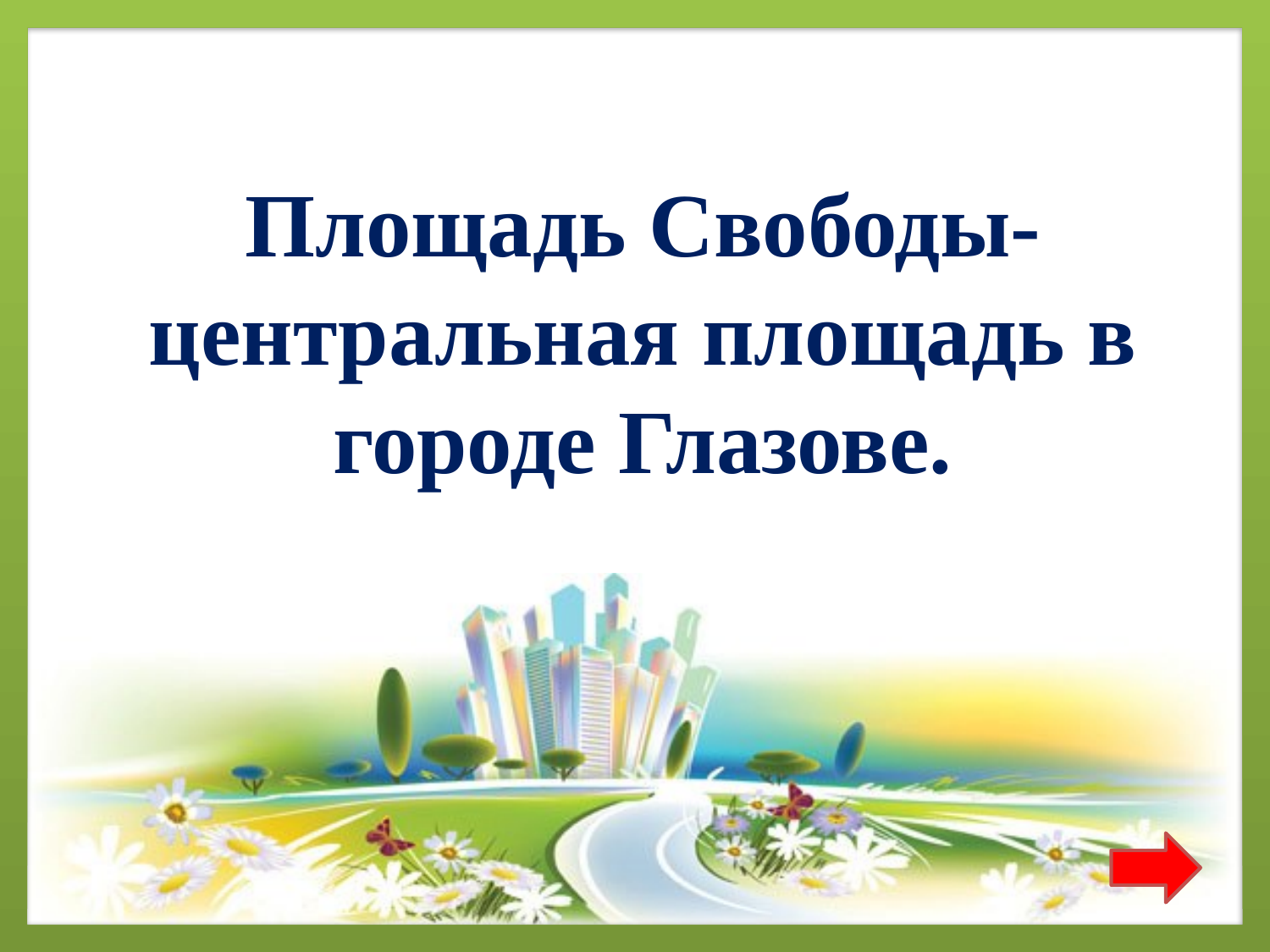

Площадь Свободы- центральная площадь в городе Глазове.